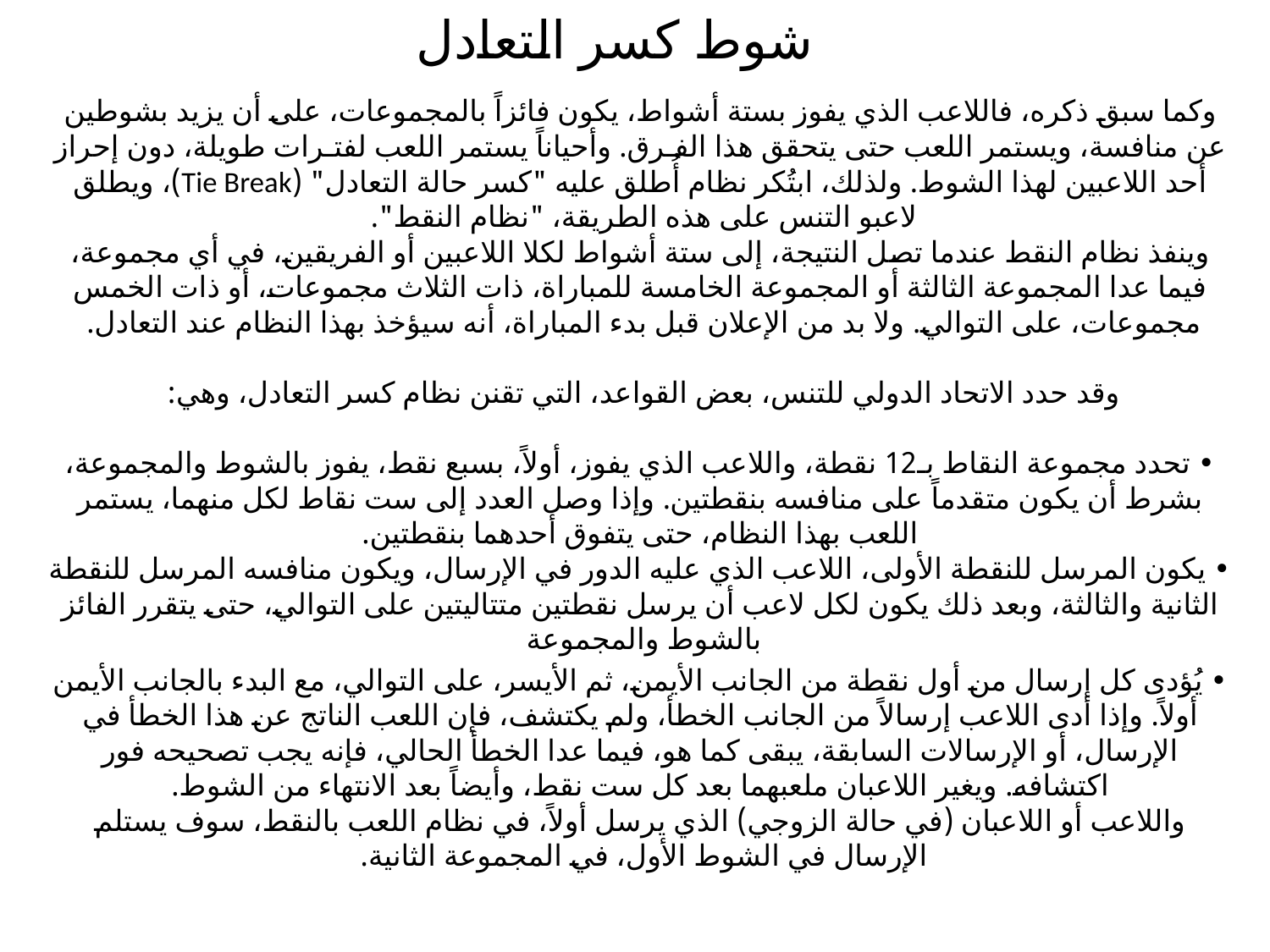

# شوط كسر التعادل
وكما سبق ذكره، فاللاعب الذي يفوز بستة أشواط، يكون فائزاً بالمجموعات، على أن يزيد بشوطين عن منافسة، ويستمر اللعب حتى يتحقق هذا الفـرق. وأحياناً يستمر اللعب لفتـرات طويلة، دون إحراز أحد اللاعبين لهذا الشوط. ولذلك، ابتُكر نظام أُطلق عليه "كسر حالة التعادل" (Tie Break)، ويطلق لاعبو التنس على هذه الطريقة، "نظام النقط". 
وينفذ نظام النقط عندما تصل النتيجة، إلى ستة أشواط لكلا اللاعبين أو الفريقين، في أي مجموعة، فيما عدا المجموعة الثالثة أو المجموعة الخامسة للمباراة، ذات الثلاث مجموعات، أو ذات الخمس مجموعات، على التوالي. ولا بد من الإعلان قبل بدء المباراة، أنه سيؤخذ بهذا النظام عند التعادل. 
وقد حدد الاتحاد الدولي للتنس، بعض القواعد، التي تقنن نظام كسر التعادل، وهي: 
• تحدد مجموعة النقاط بـ12 نقطة، واللاعب الذي يفوز، أولاً، بسبع نقط، يفوز بالشوط والمجموعة، بشرط أن يكون متقدماً على منافسه بنقطتين. وإذا وصل العدد إلى ست نقاط لكل منهما، يستمر اللعب بهذا النظام، حتى يتفوق أحدهما بنقطتين.
• يكون المرسل للنقطة الأولى، اللاعب الذي عليه الدور في الإرسال، ويكون منافسه المرسل للنقطة الثانية والثالثة، وبعد ذلك يكون لكل لاعب أن يرسل نقطتين متتاليتين على التوالي، حتى يتقرر الفائز بالشوط والمجموعة
• يُؤدى كل إرسال من أول نقطة من الجانب الأيمن، ثم الأيسر، على التوالي، مع البدء بالجانب الأيمن أولاً. وإذا أدى اللاعب إرسالاً من الجانب الخطأ، ولم يكتشف، فإن اللعب الناتج عن هذا الخطأ في الإرسال، أو الإرسالات السابقة، يبقى كما هو، فيما عدا الخطأ الحالي، فإنه يجب تصحيحه فور اكتشافه. ويغير اللاعبان ملعبهما بعد كل ست نقط، وأيضاً بعد الانتهاء من الشوط.
واللاعب أو اللاعبان (في حالة الزوجي) الذي يرسل أولاً، في نظام اللعب بالنقط، سوف يستلم الإرسال في الشوط الأول، في المجموعة الثانية.